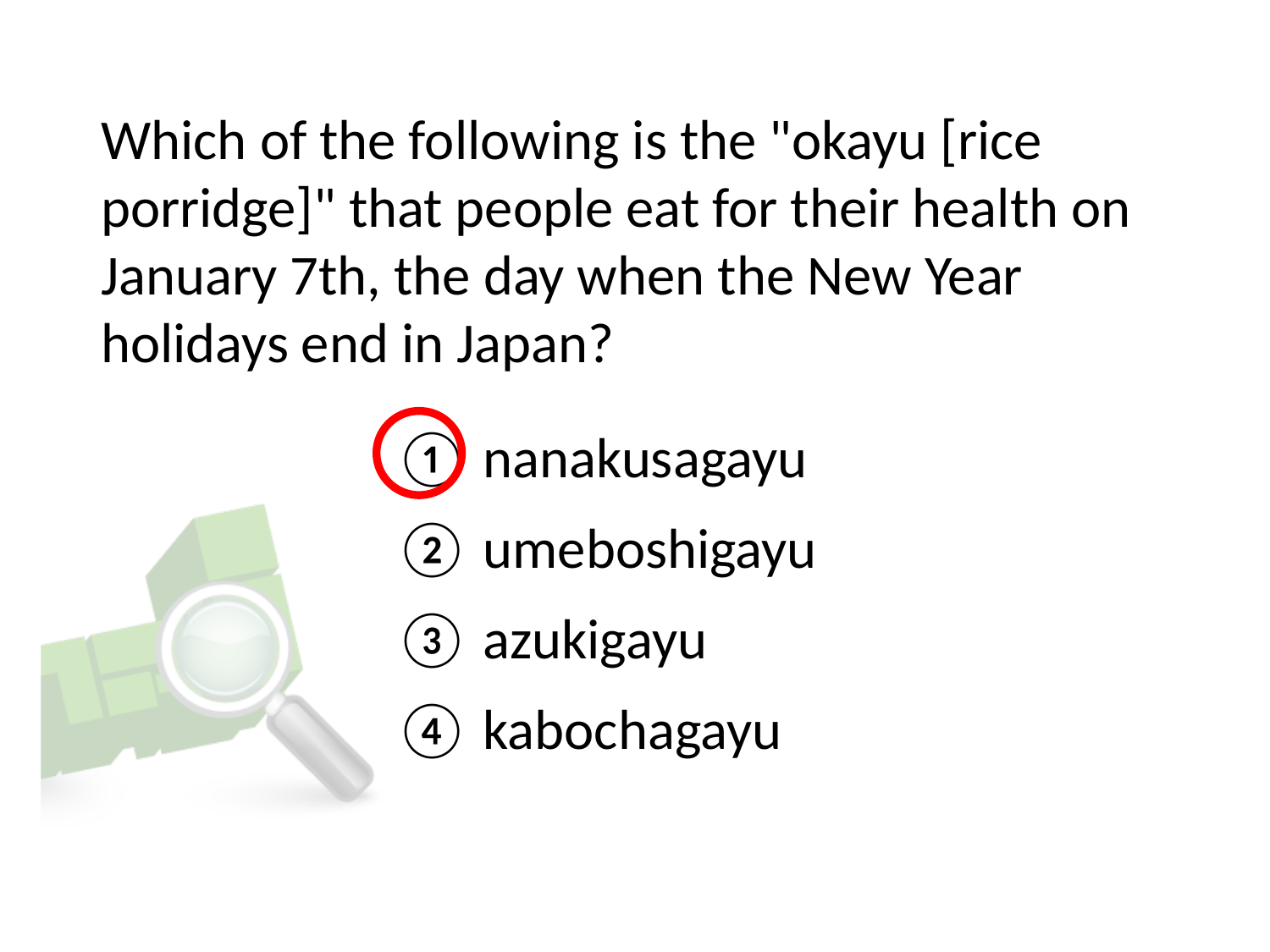

# Which of the following is the "okayu [rice porridge]" that people eat for their health on January 7th, the day when the New Year holidays end in Japan?

① nanakusagayu
② umeboshigayu
③ azukigayu
④ kabochagayu